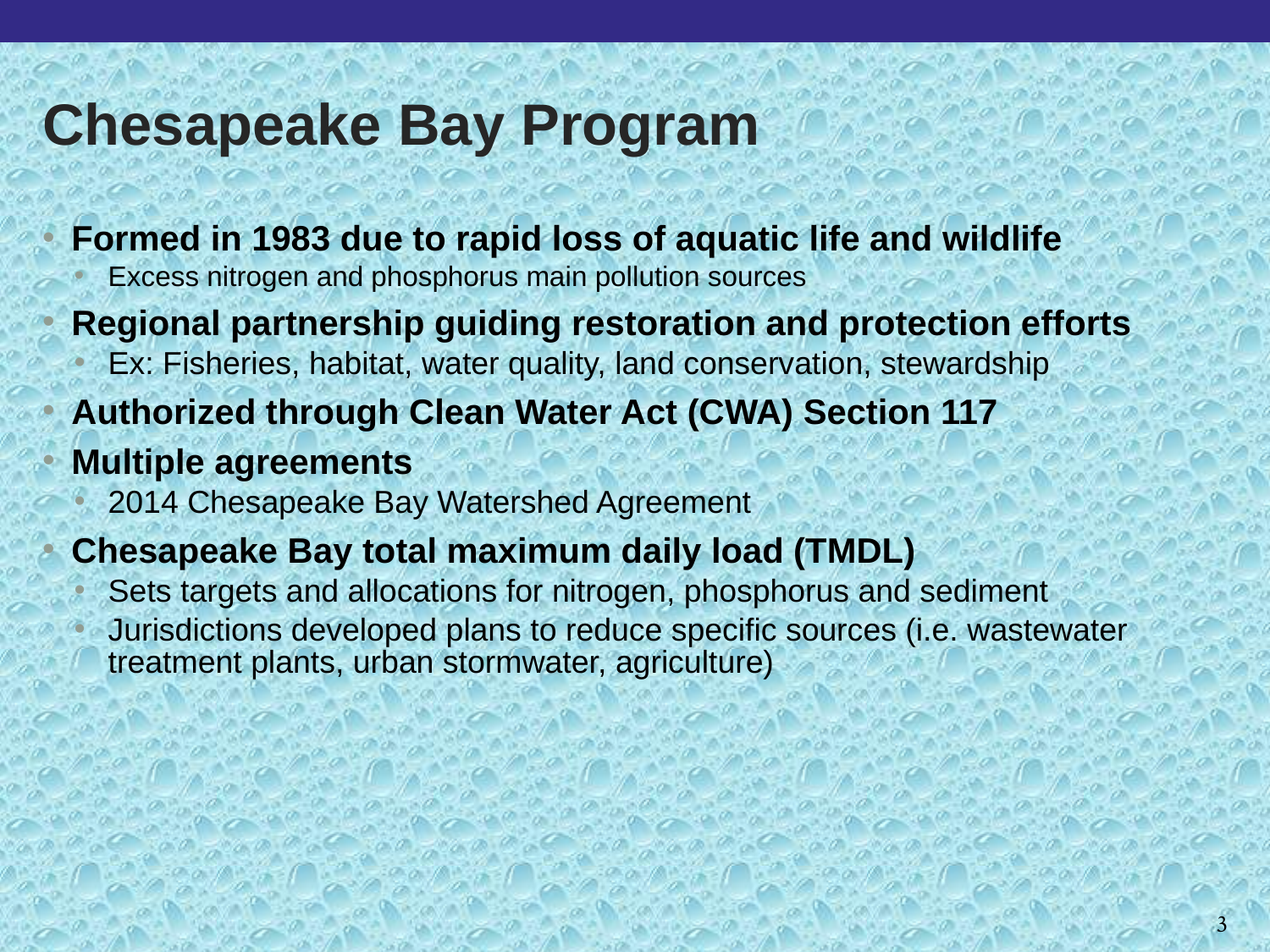

# Chesapeake Bay Program
Formed in 1983 due to rapid loss of aquatic life and wildlife
Excess nitrogen and phosphorus main pollution sources
Regional partnership guiding restoration and protection efforts
Ex: Fisheries, habitat, water quality, land conservation, stewardship
Authorized through Clean Water Act (CWA) Section 117
Multiple agreements
2014 Chesapeake Bay Watershed Agreement
Chesapeake Bay total maximum daily load (TMDL)
Sets targets and allocations for nitrogen, phosphorus and sediment
Jurisdictions developed plans to reduce specific sources (i.e. wastewater treatment plants, urban stormwater, agriculture)

3